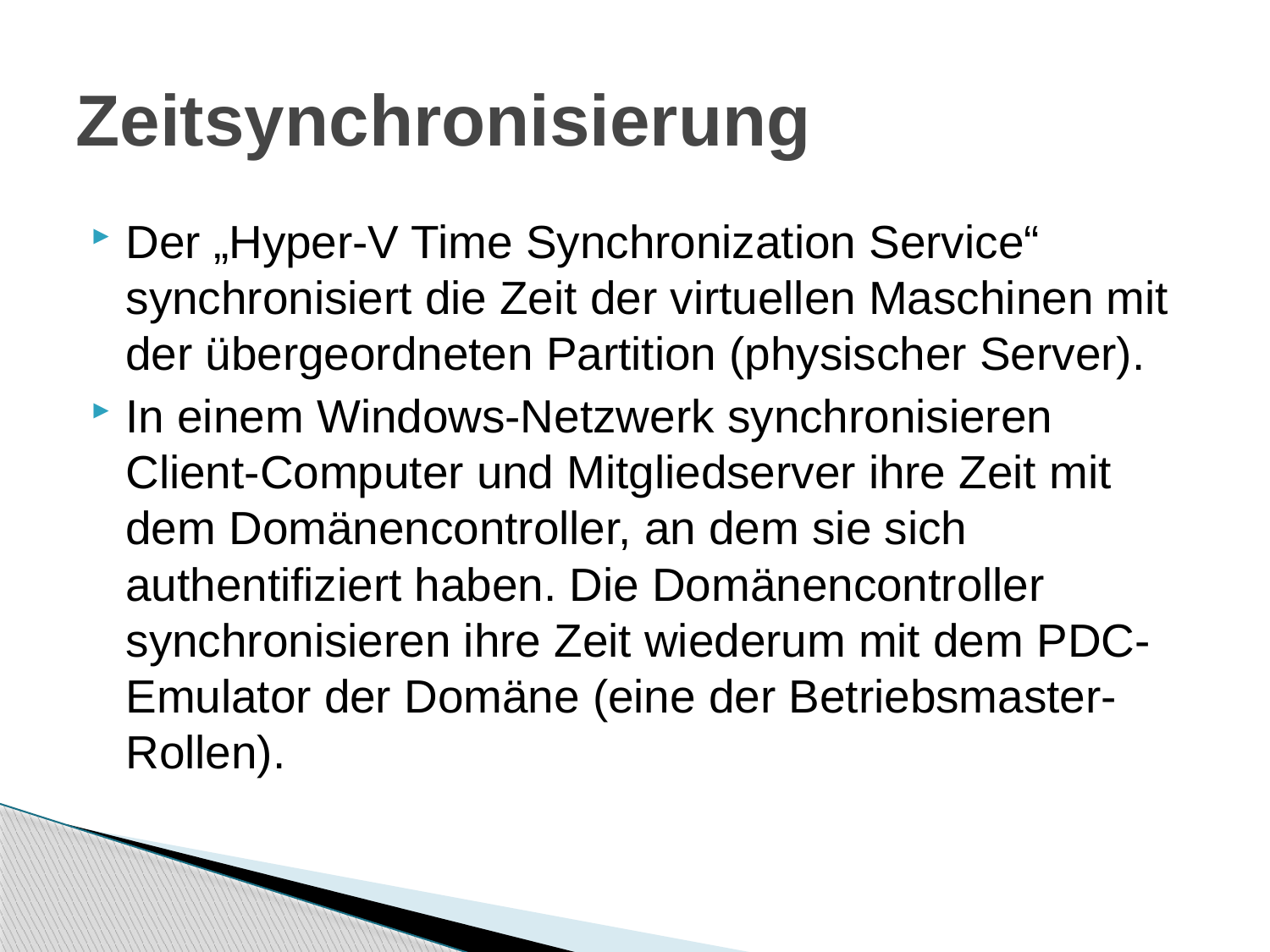

# Zeitsynchronisierung
Der „Hyper-V Time Synchronization Service“ synchronisiert die Zeit der virtuellen Maschinen mit der übergeordneten Partition (physischer Server).
In einem Windows-Netzwerk synchronisieren Client-Computer und Mitgliedserver ihre Zeit mit dem Domänencontroller, an dem sie sich authentifiziert haben. Die Domänencontroller synchronisieren ihre Zeit wiederum mit dem PDC-Emulator der Domäne (eine der Betriebsmaster-Rollen).